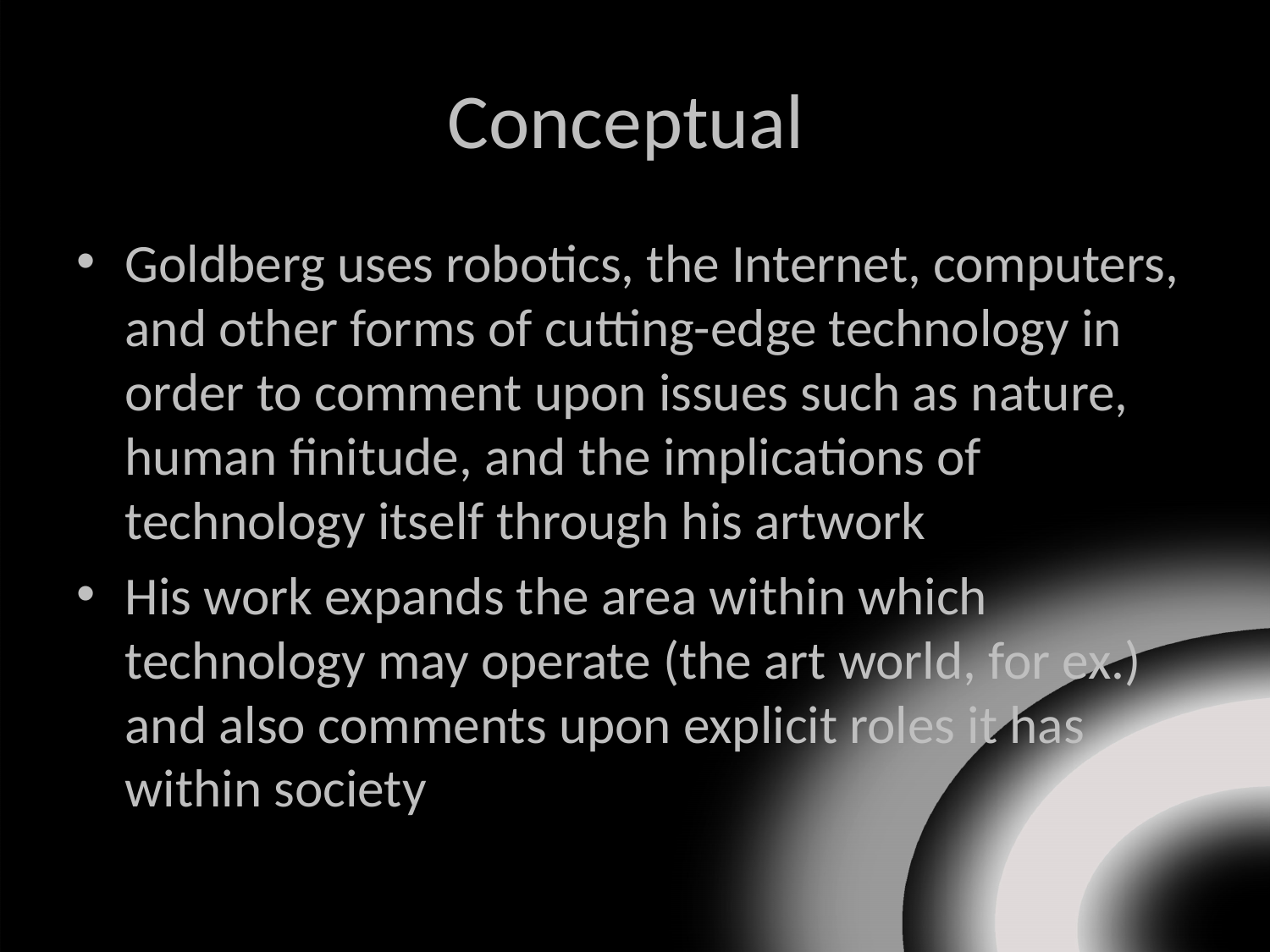

# Conceptual
Goldberg uses robotics, the Internet, computers, and other forms of cutting-edge technology in order to comment upon issues such as nature, human finitude, and the implications of technology itself through his artwork
His work expands the area within which technology may operate (the art world, for ex.) and also comments upon explicit roles it has within society